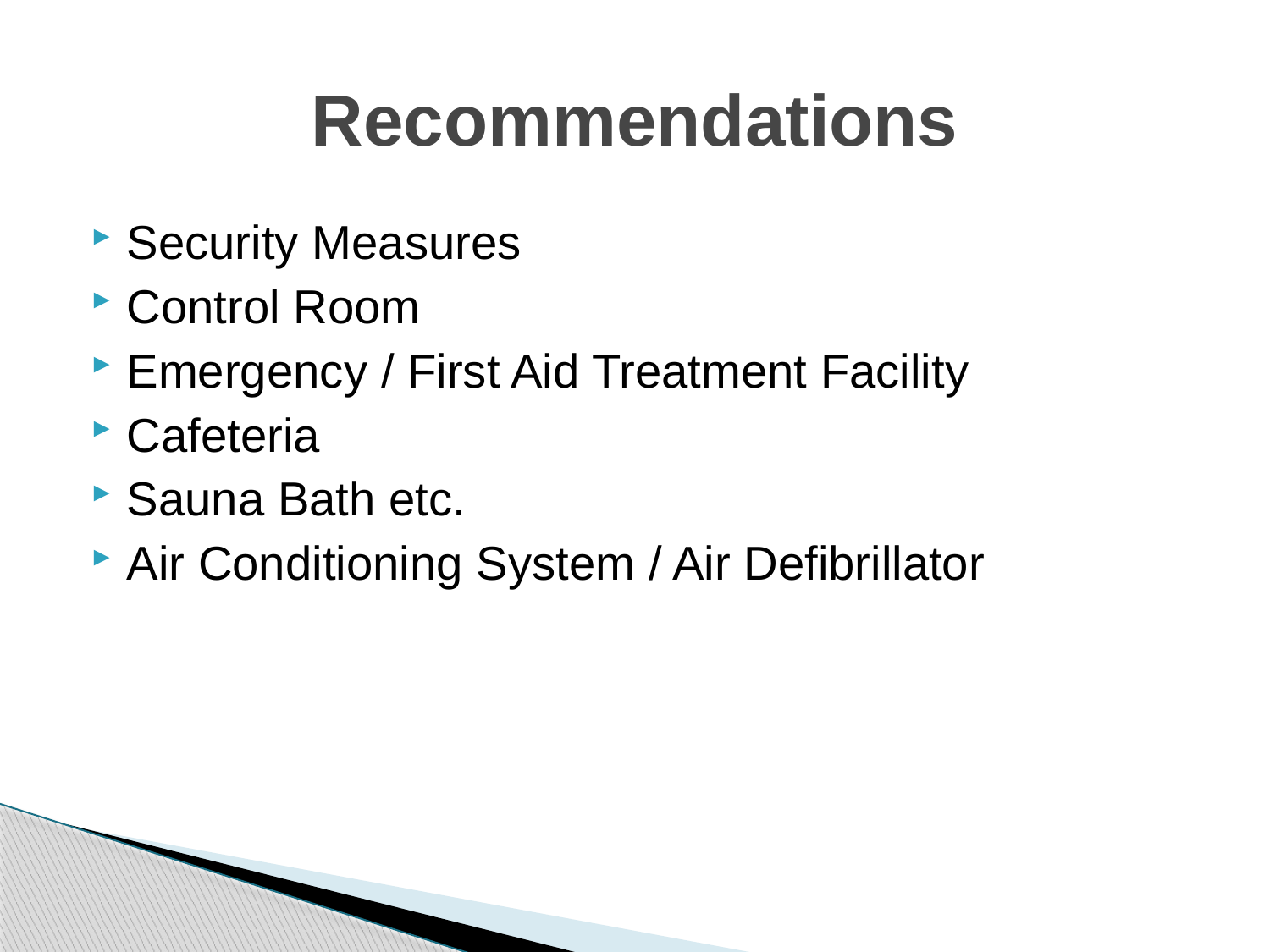

# Recommendations
Security Measures
Control Room
Emergency / First Aid Treatment Facility
Cafeteria
Sauna Bath etc.
Air Conditioning System / Air Defibrillator